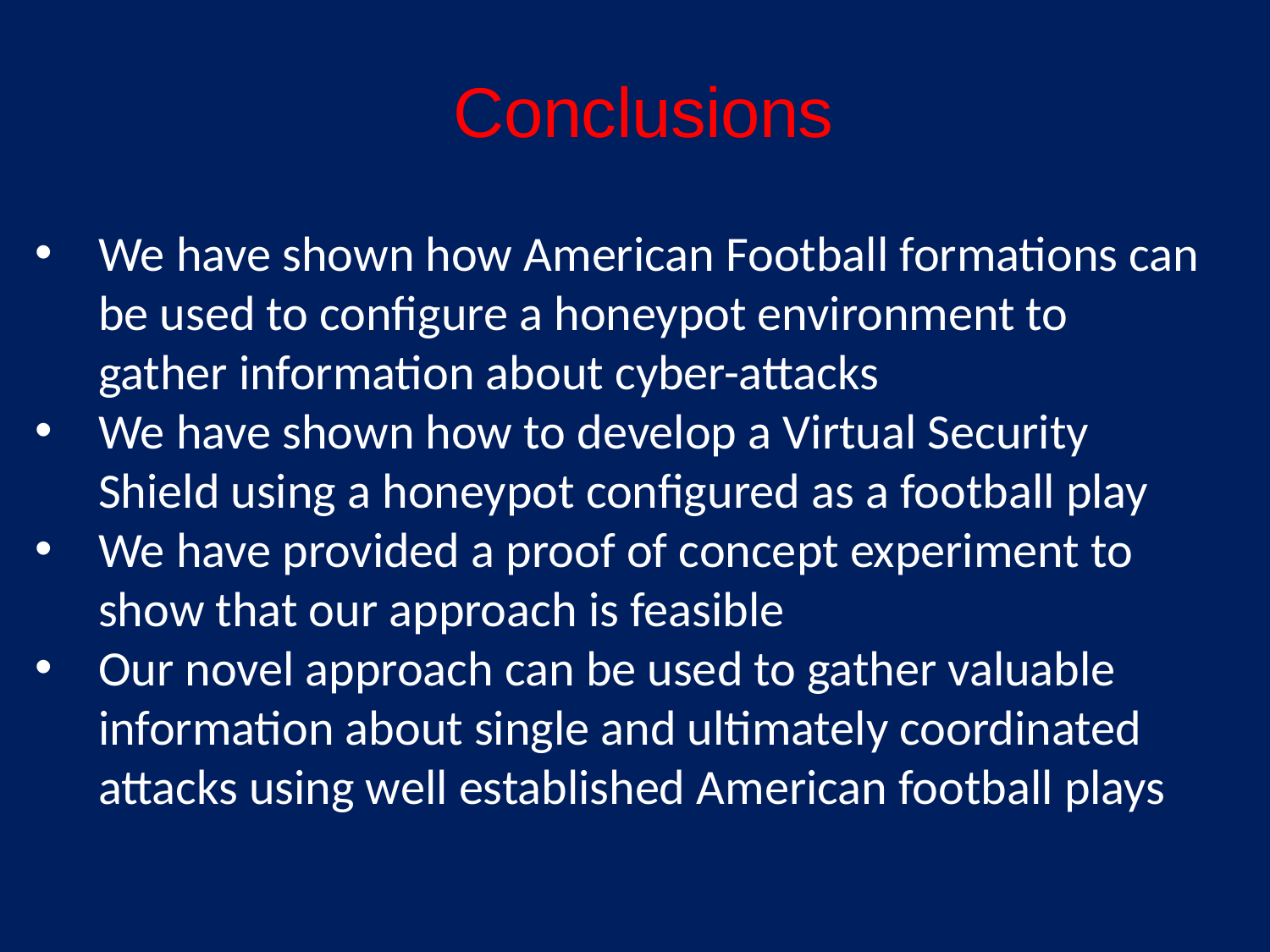

# Conclusions
We have shown how American Football formations can be used to configure a honeypot environment to gather information about cyber-attacks
We have shown how to develop a Virtual Security Shield using a honeypot configured as a football play
We have provided a proof of concept experiment to show that our approach is feasible
Our novel approach can be used to gather valuable information about single and ultimately coordinated attacks using well established American football plays